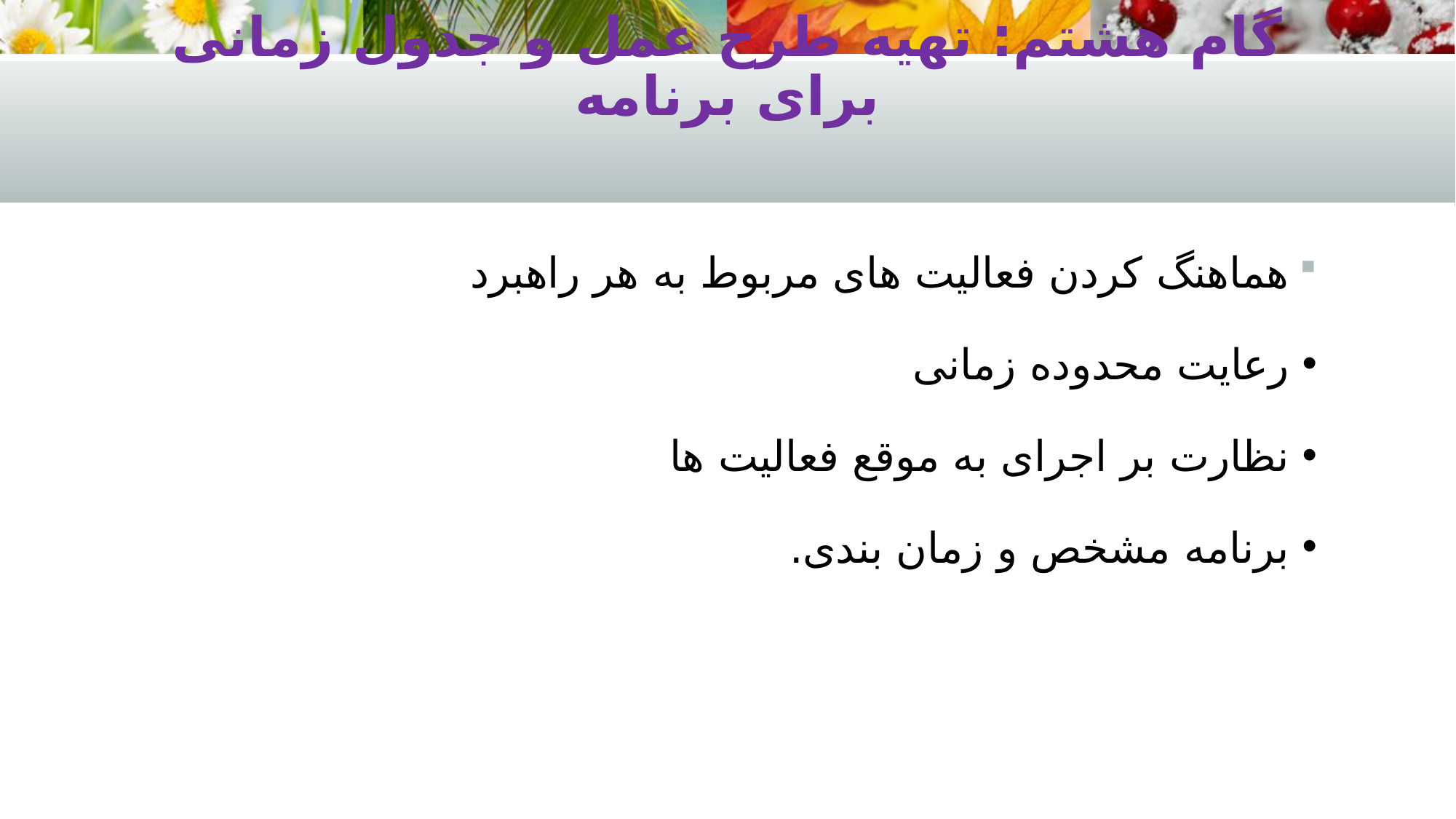

# گام هشتم: تهیه طرح عمل و جدول زمانی برای برنامه
هماهنگ کردن فعاليت های مربوط به هر راهبرد
رعايت محدوده زمانی
نظارت بر اجرای به موقع فعاليت ها
برنامه مشخص و زمان بندی.